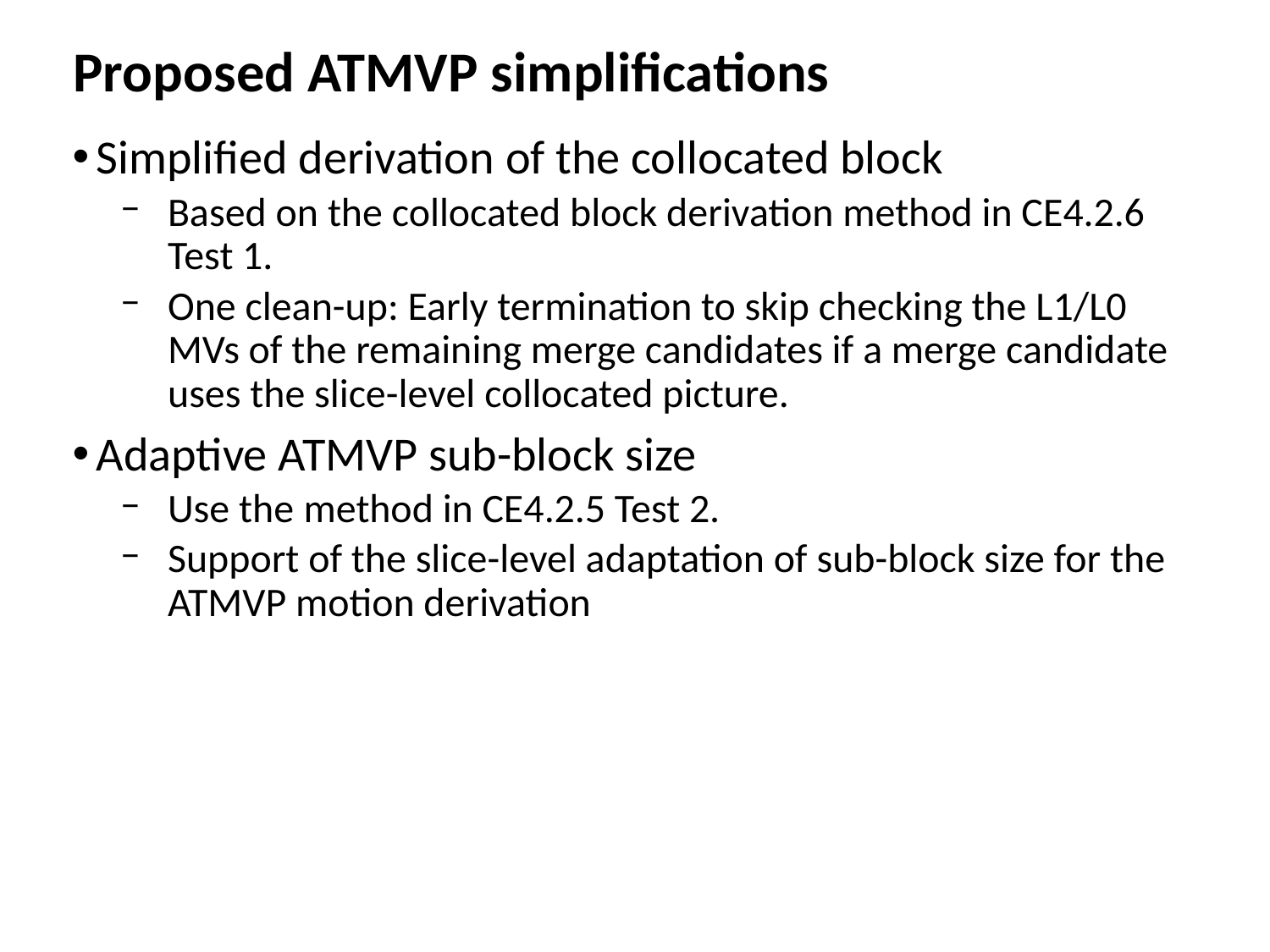

# Proposed ATMVP simplifications
Simplified derivation of the collocated block
Based on the collocated block derivation method in CE4.2.6 Test 1.
One clean-up: Early termination to skip checking the L1/L0 MVs of the remaining merge candidates if a merge candidate uses the slice-level collocated picture.
Adaptive ATMVP sub-block size
Use the method in CE4.2.5 Test 2.
Support of the slice-level adaptation of sub-block size for the ATMVP motion derivation
© 2018 InterDigital, Inc. All Rights Reserved.
3